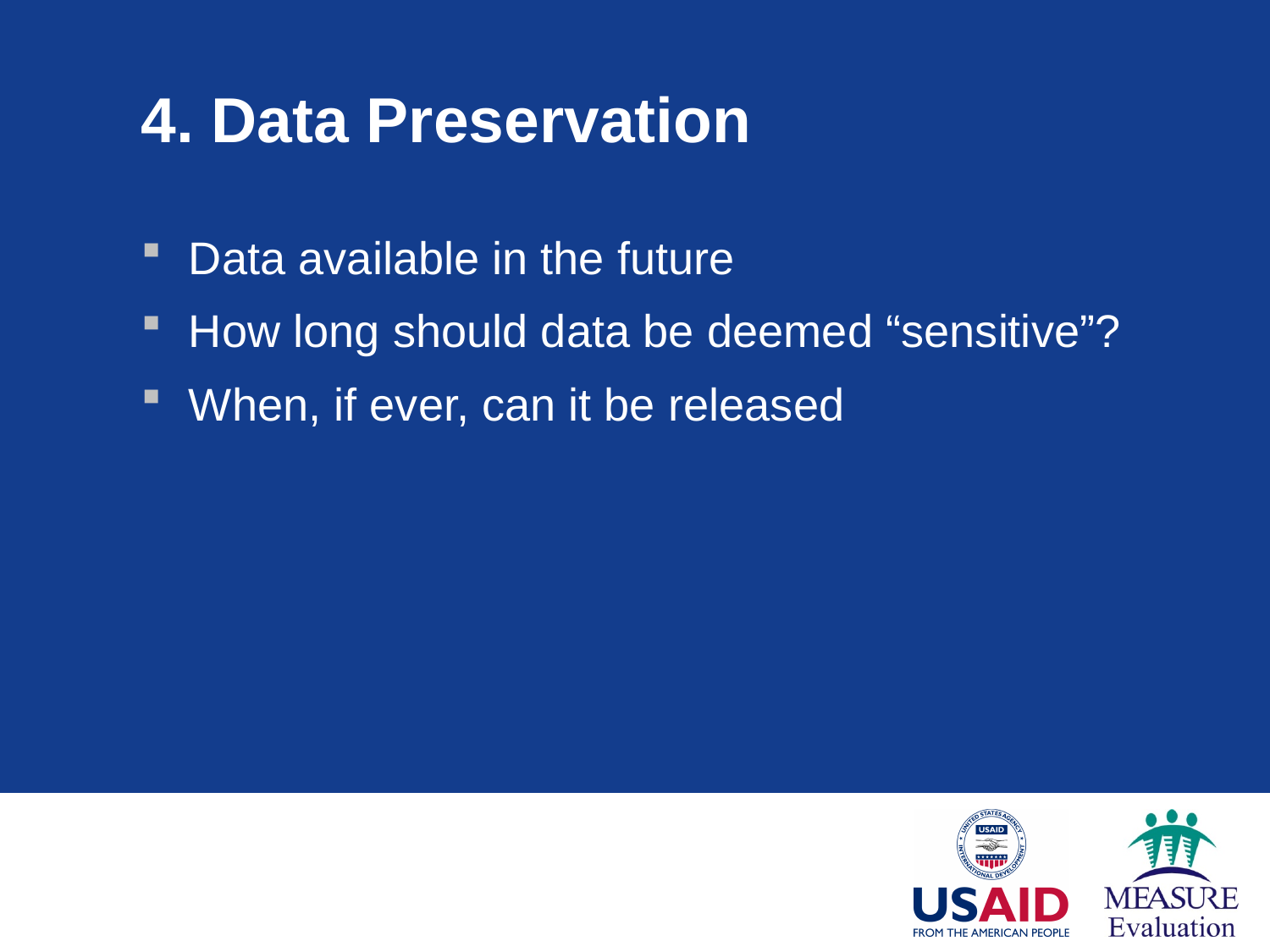

# 4. Data Preservation
Data available in the future
How long should data be deemed “sensitive”?
When, if ever, can it be released